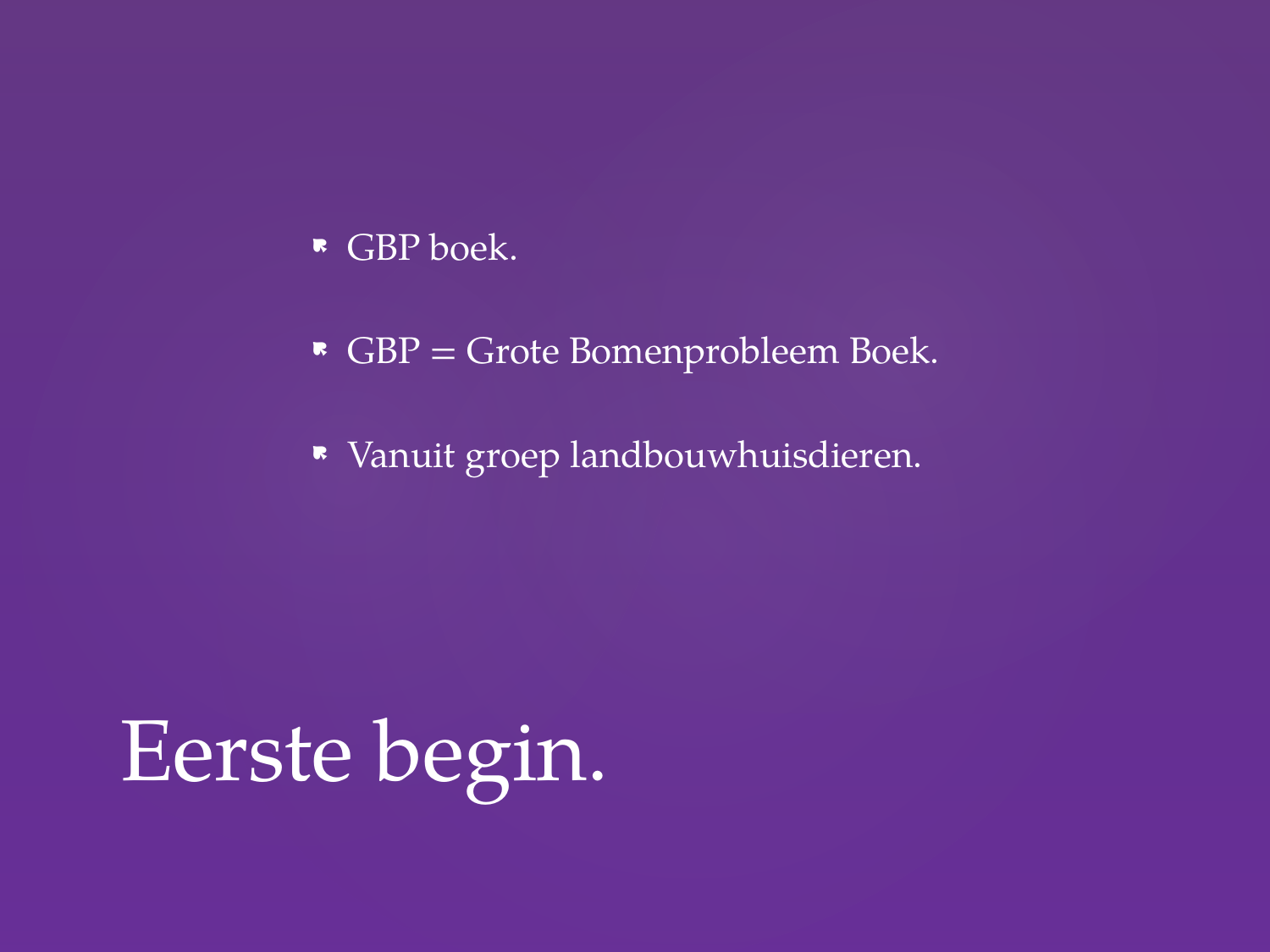

GBP boek.

GBP = Grote Bomenprobleem Boek.

Vanuit groep landbouwhuisdieren.
# Eerste begin.